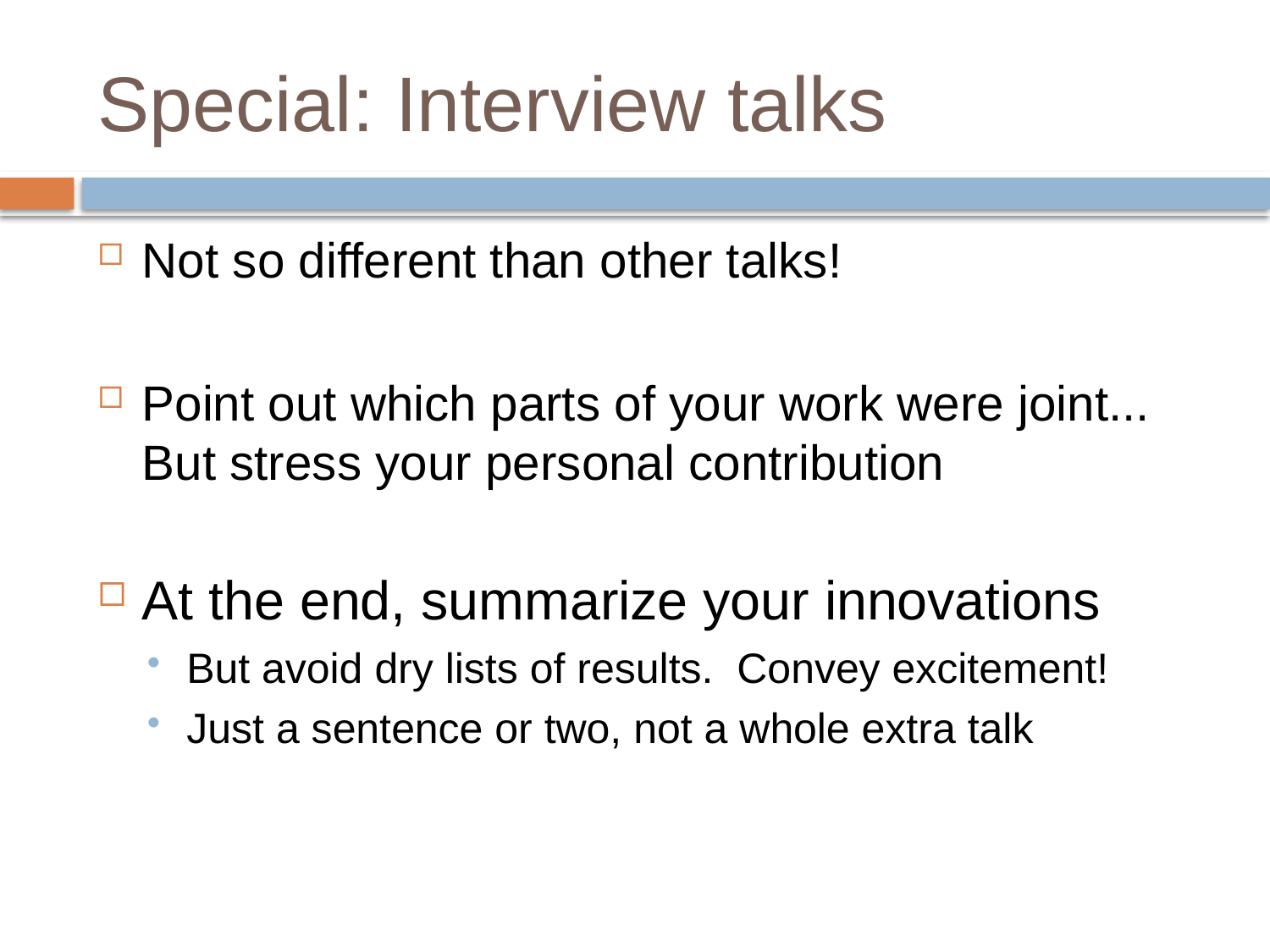

# Special: Interview talks
Not so different than other talks!

Point out which parts of your work were joint... But stress your personal contribution

At the end, summarize your innovations
But avoid dry lists of results.  Convey excitement!
Just a sentence or two, not a whole extra talk